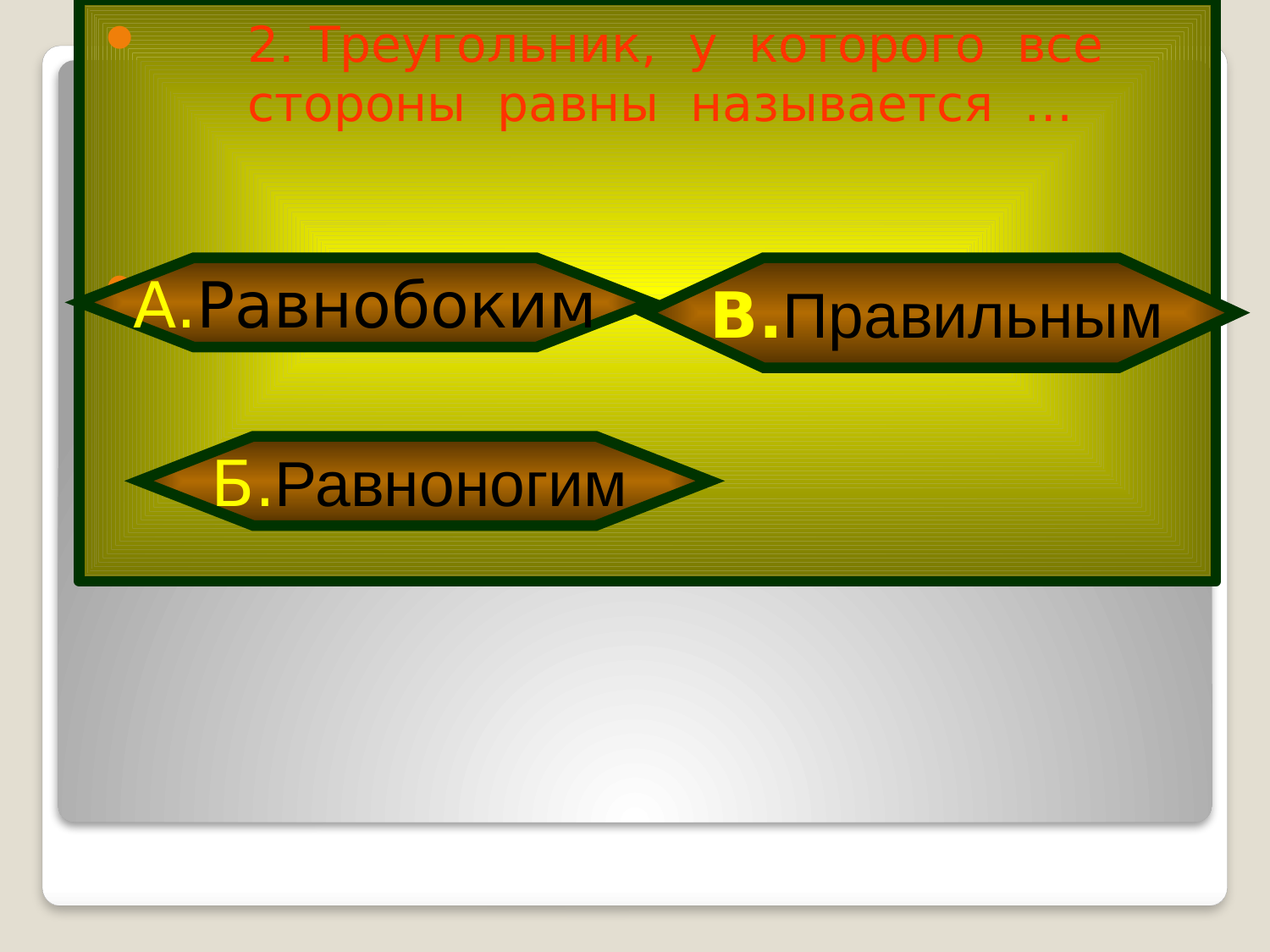

2. Треугольник,  у  которого  все  стороны  равны  называется  …

А.Равнобоким
В.Правильным
Б.Равноногим
#